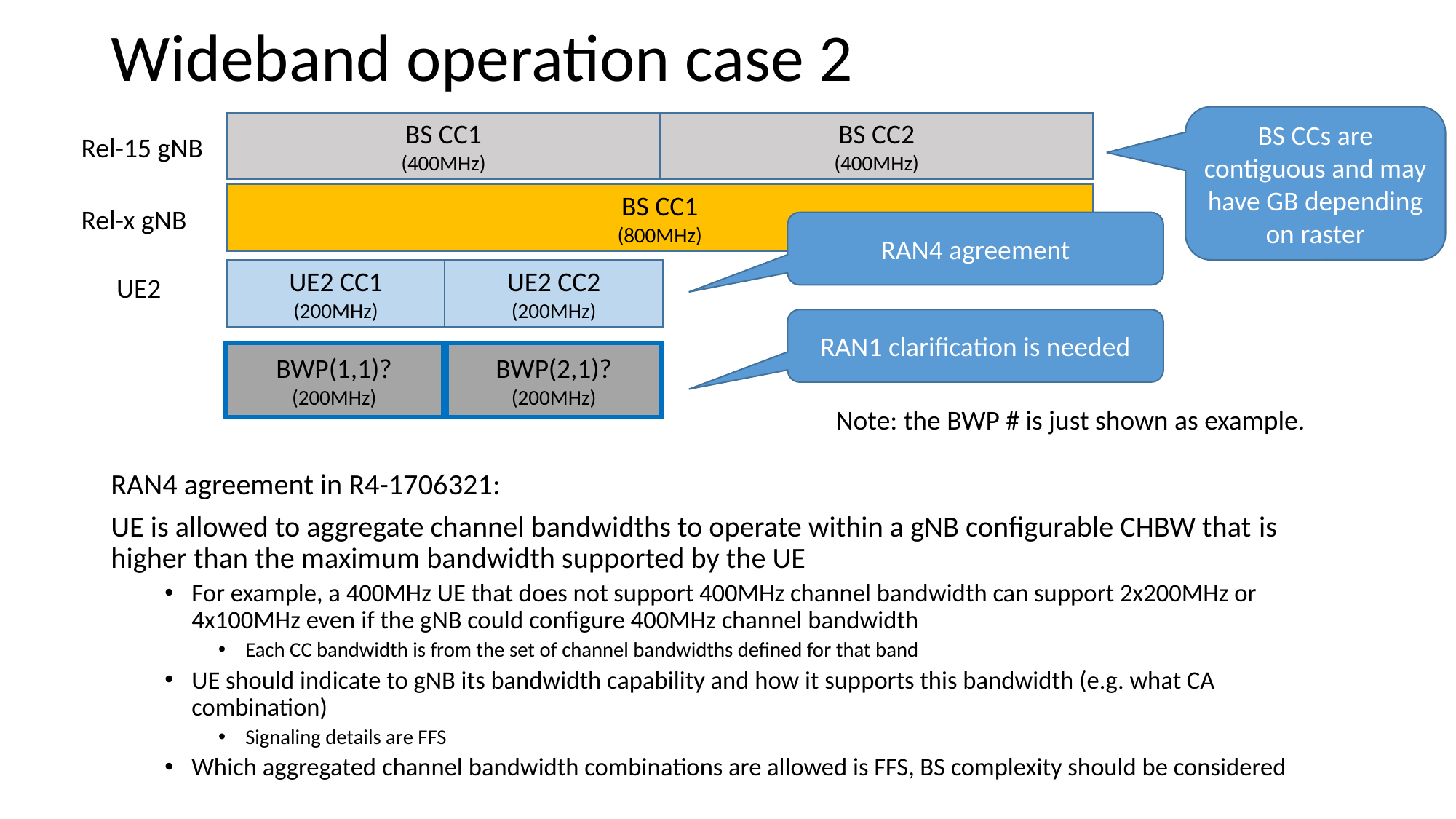

# Wideband operation case 2
BS CCs are contiguous and may have GB depending on raster
BS CC1
(400MHz)
BS CC2
(400MHz)
Rel-15 gNB
BS CC1
(800MHz)
Rel-x gNB
RAN4 agreement
UE2 CC1
(200MHz)
UE2 CC2
(200MHz)
UE2
RAN1 clarification is needed
BWP(1,1)?
(200MHz)
BWP(2,1)?
(200MHz)
BWP(1,1)
(200MHz)
BWP(2,1)
(200MHz)
Note: the BWP # is just shown as example.
RAN4 agreement in R4-1706321:
UE is allowed to aggregate channel bandwidths to operate within a gNB configurable CHBW that is higher than the maximum bandwidth supported by the UE
For example, a 400MHz UE that does not support 400MHz channel bandwidth can support 2x200MHz or 4x100MHz even if the gNB could configure 400MHz channel bandwidth
Each CC bandwidth is from the set of channel bandwidths defined for that band
UE should indicate to gNB its bandwidth capability and how it supports this bandwidth (e.g. what CA combination)
Signaling details are FFS
Which aggregated channel bandwidth combinations are allowed is FFS, BS complexity should be considered